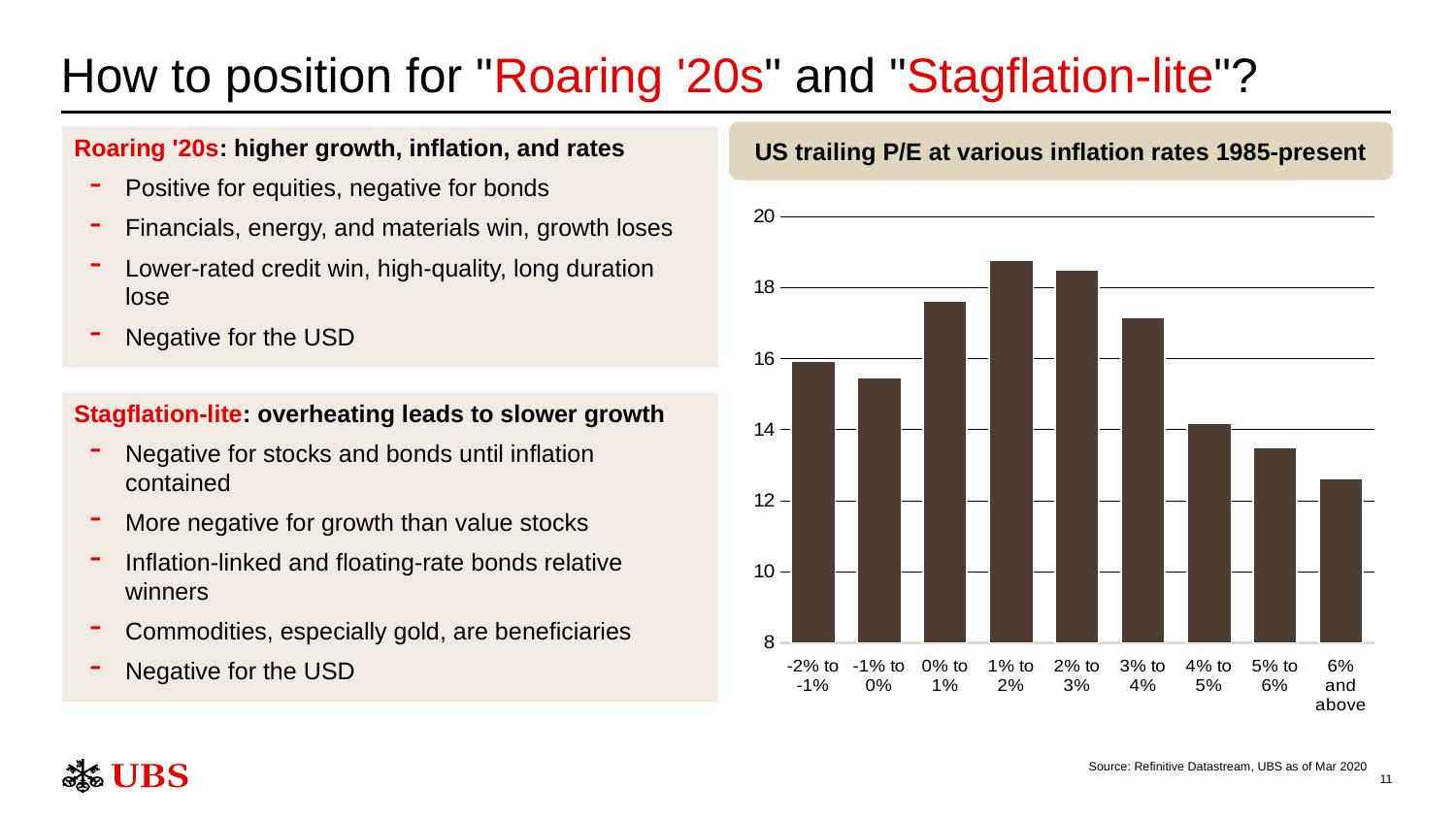

# How to position for "Roaring '20s" and "Stagflation-lite"?
US trailing P/E at various inflation rates 1985-present
Roaring '20s: higher growth, inflation, and rates
Positive for equities, negative for bonds
Financials, energy, and materials win, growth loses
Lower-rated credit win, high-quality, long duration lose
Negative for the USD

### Chart

| Category |  |
|---|---|
| -2% to -1% | 15.9304 |
| -1% to 0% | 15.457222222222223 |
| 0% to 1% | 17.622058823529414 |
| 1% to 2% | 18.77463157894737 |
| 2% to 3% | 18.479226277372263 |
| 3% to 4% | 17.16025531914893 |
| 4% to 5% | 14.187299999999997 |
| 5% to 6% | 13.49846153846154 |
| 6% and above | 12.607750000000001 |
Stagflation-lite: overheating leads to slower growth
Negative for stocks and bonds until inflation contained
More negative for growth than value stocks
Inflation-linked and floating-rate bonds relative winners
Commodities, especially gold, are beneficiaries
Negative for the USD

Source: Refinitive Datastream, UBS as of Mar 2020